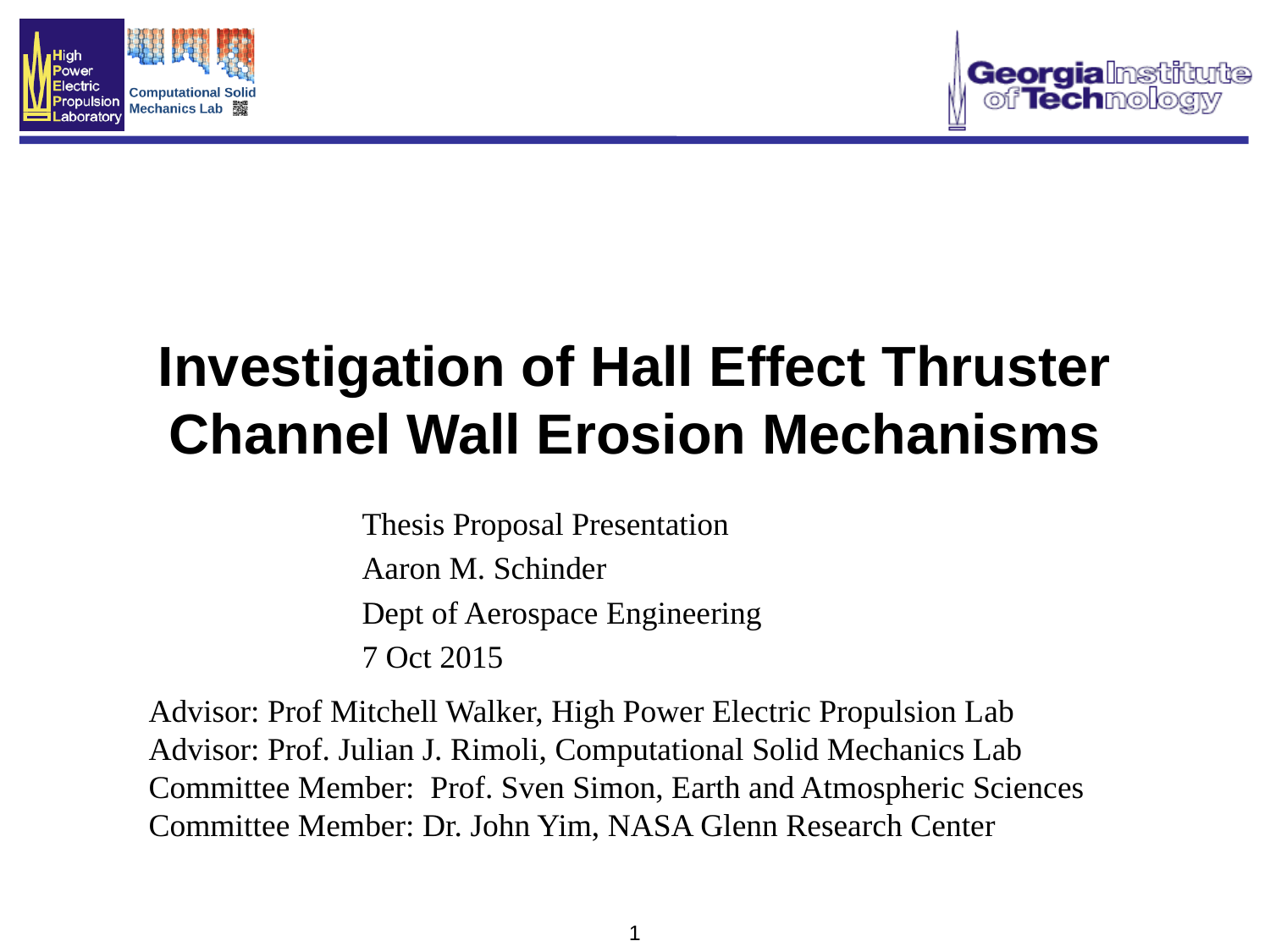

# Investigation of Hall Effect Thruster Channel Wall Erosion Mechanisms
Thesis Proposal Presentation
Aaron M. Schinder
Dept of Aerospace Engineering
7 Oct 2015
Advisor: Prof Mitchell Walker, High Power Electric Propulsion Lab
Advisor: Prof. Julian J. Rimoli, Computational Solid Mechanics Lab
Committee Member:  Prof. Sven Simon, Earth and Atmospheric Sciences
Committee Member: Dr. John Yim, NASA Glenn Research Center